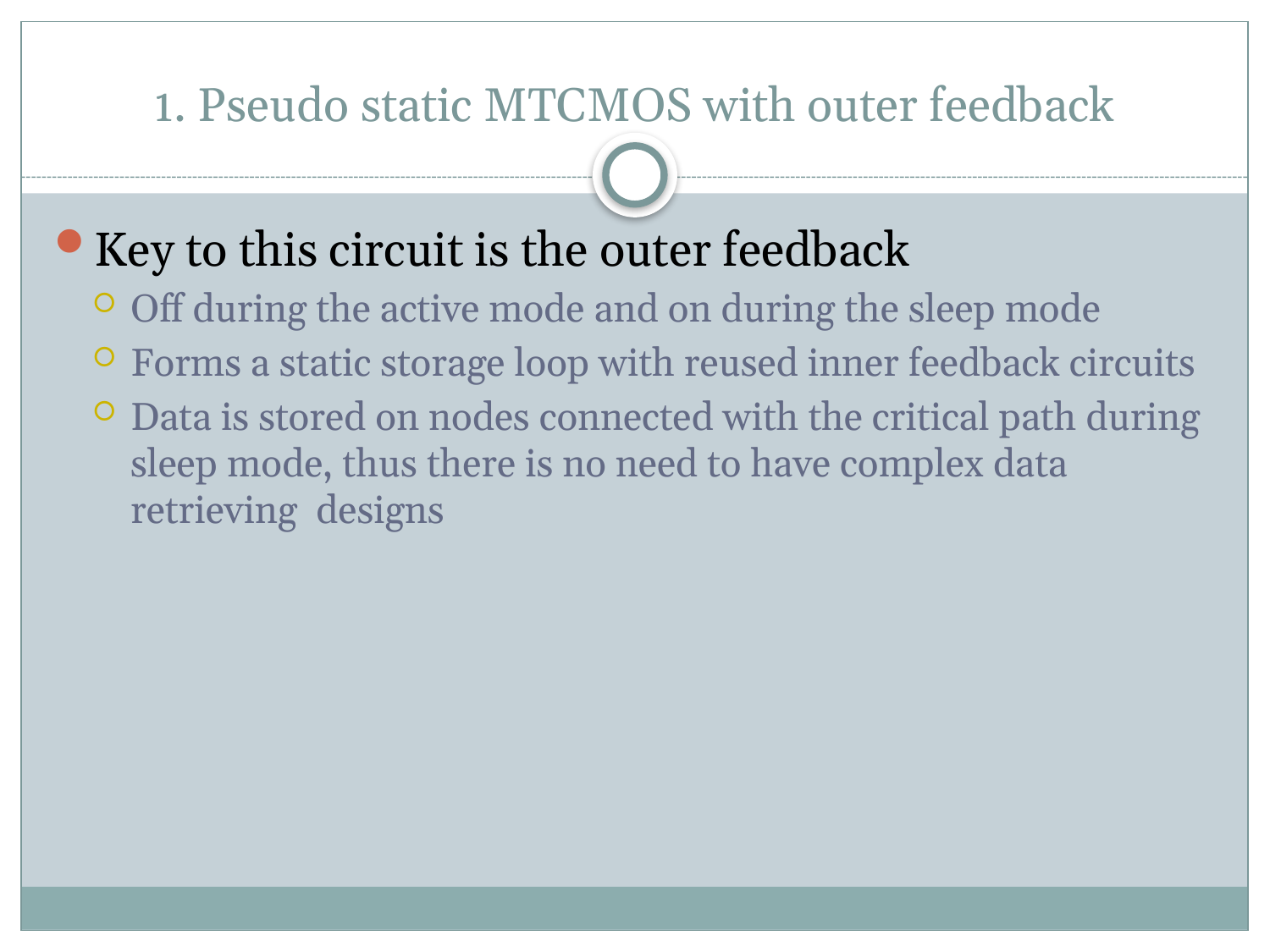

# 1. Pseudo static MTCMOS with outer feedback
Key to this circuit is the outer feedback
Off during the active mode and on during the sleep mode
Forms a static storage loop with reused inner feedback circuits
Data is stored on nodes connected with the critical path during sleep mode, thus there is no need to have complex data retrieving  designs